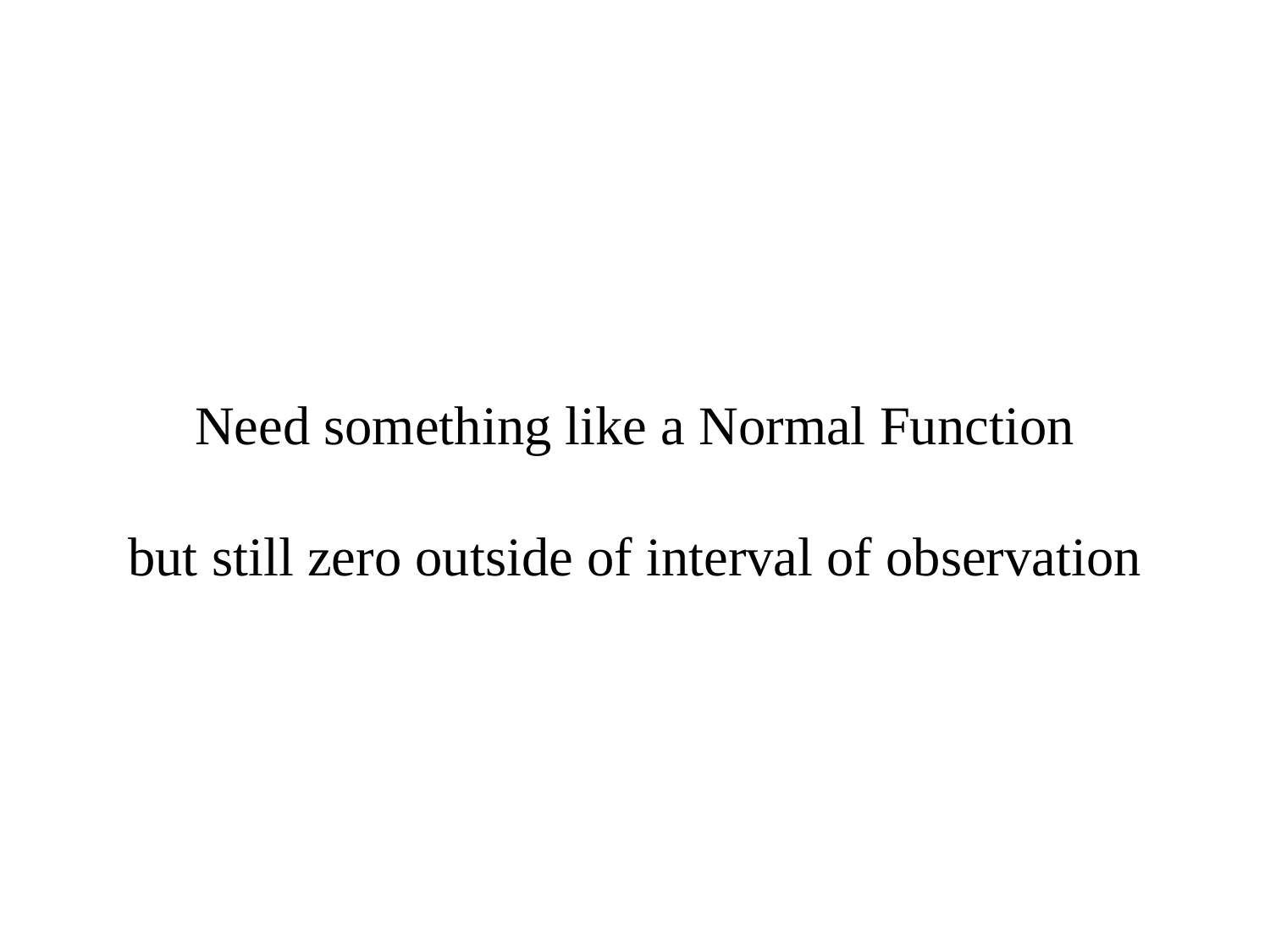

# Need something like a Normal Function but still zero outside of interval of observation